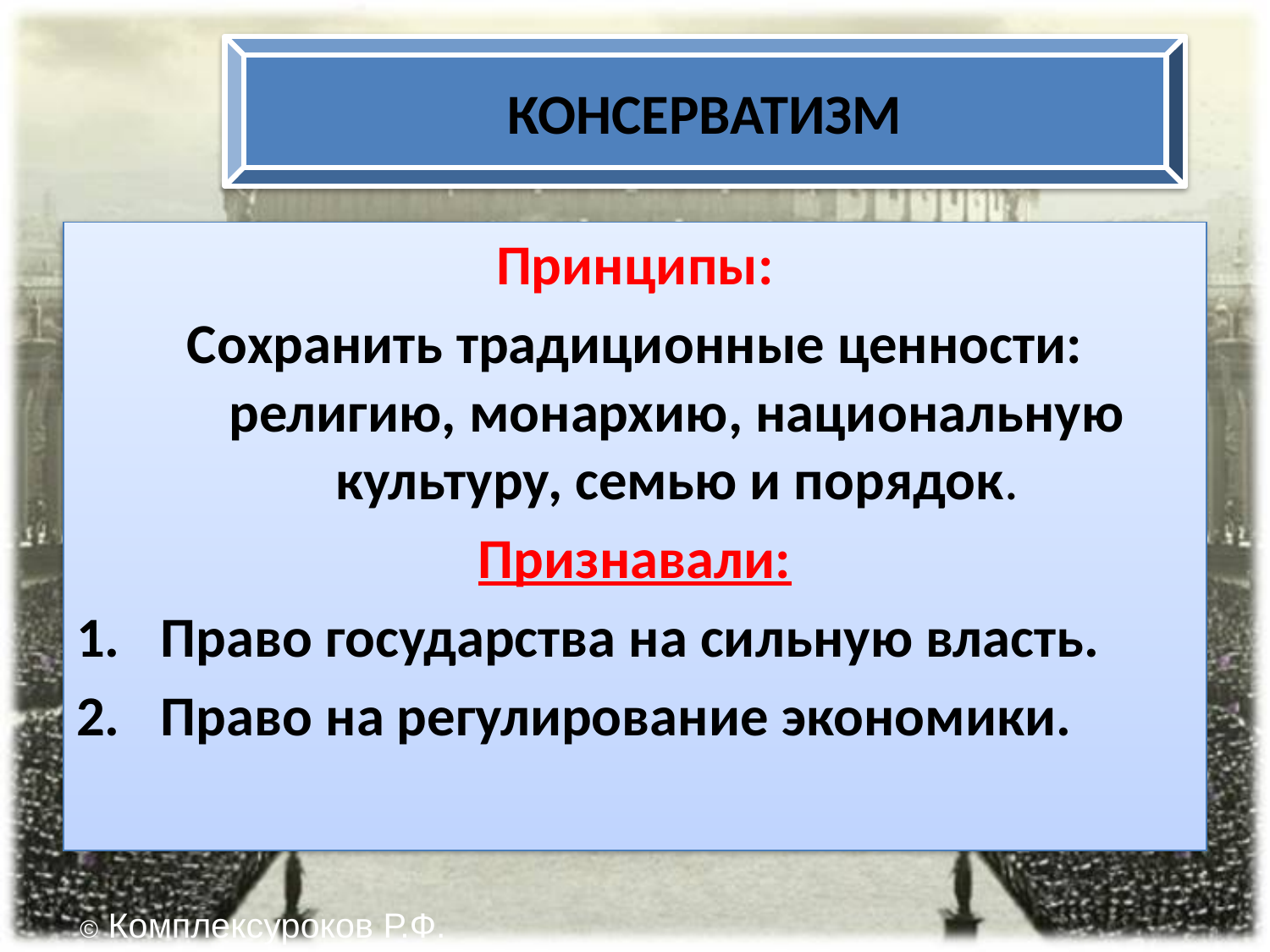

КОНСЕРВАТИЗМ
Принципы:
Сохранить традиционные ценности: религию, монархию, национальную культуру, семью и порядок.
Признавали:
Право государства на сильную власть.
Право на регулирование экономики.
© Комплексуроков Р.Ф.